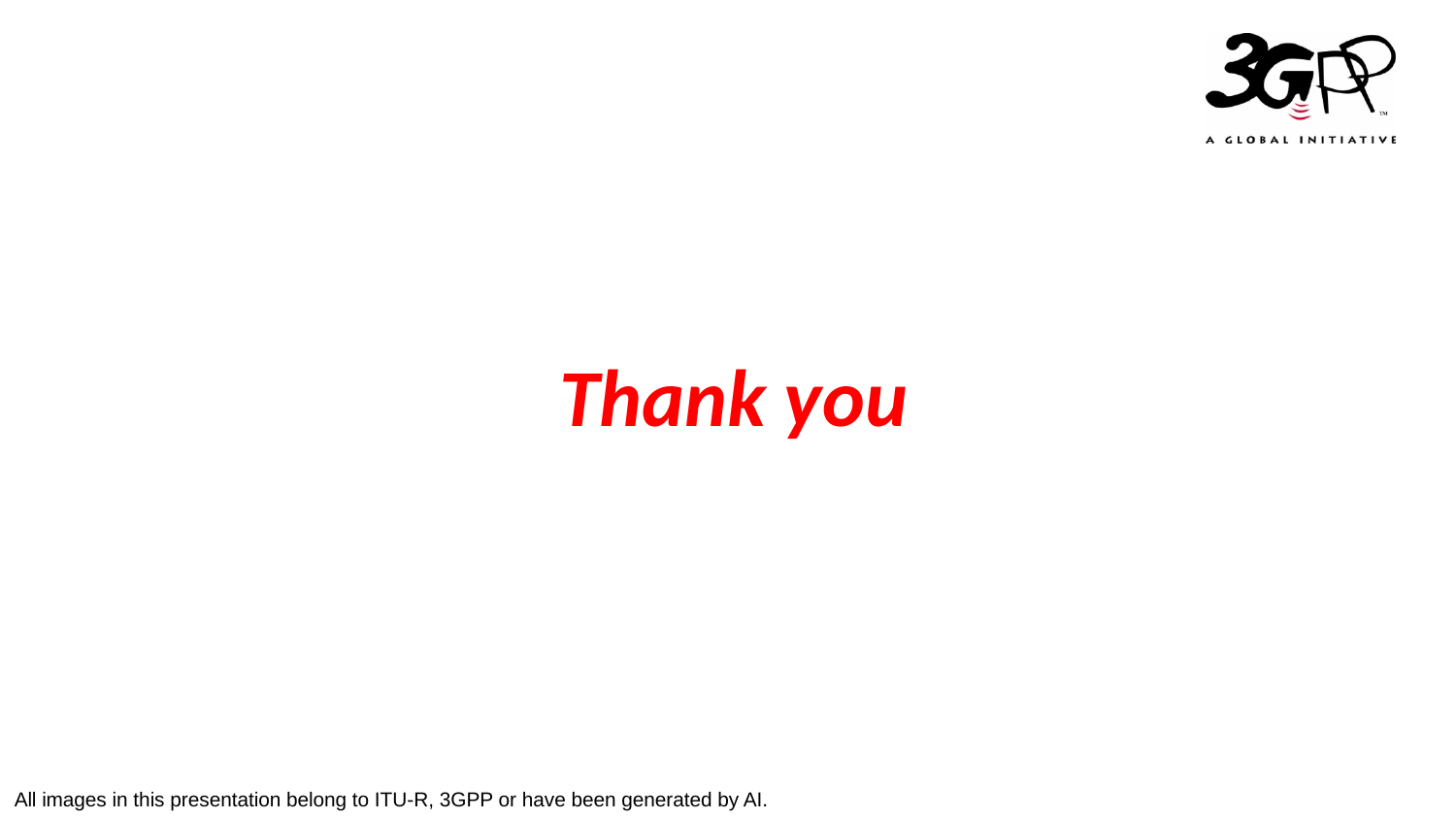

Thank you

All images in this presentation belong to ITU-R, 3GPP or have been generated by AI.